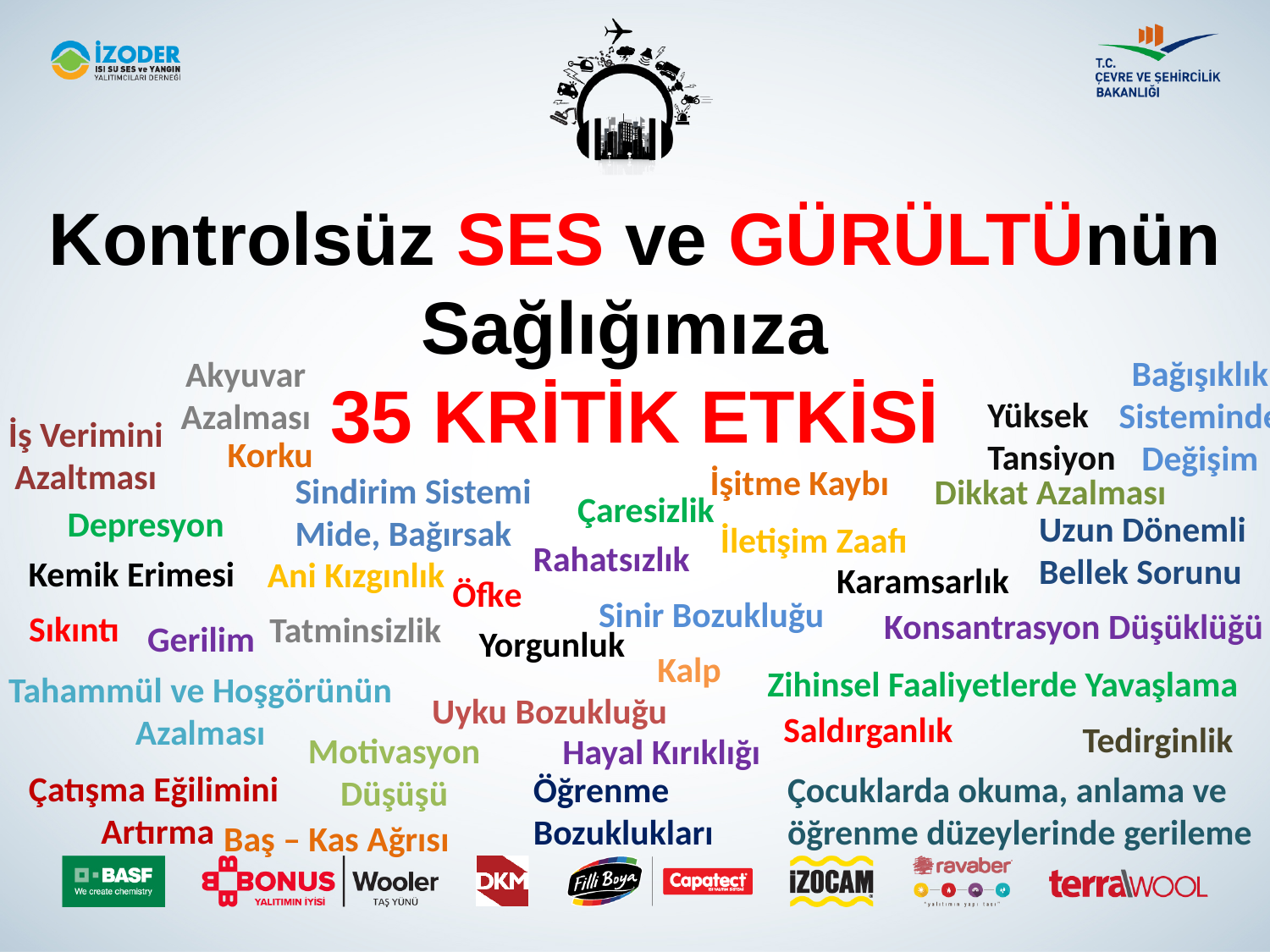

Kontrolsüz SES ve GÜRÜLTÜnün
Sağlığımıza
35 KRİTİK ETKİSİ
Bağışıklık Sisteminde Değişim
Akyuvar Azalması
Yüksek Tansiyon
İş Verimini Azaltması
Korku
İşitme Kaybı
Sindirim Sistemi
Mide, Bağırsak
Dikkat Azalması
Çaresizlik
Depresyon
Uzun Dönemli Bellek Sorunu
İletişim Zaafı
Rahatsızlık
Kemik Erimesi
Ani Kızgınlık
Karamsarlık
Öfke
Sinir Bozukluğu
Konsantrasyon Düşüklüğü
Sıkıntı
Tatminsizlik
Gerilim
Yorgunluk
Kalp
Zihinsel Faaliyetlerde Yavaşlama
Tahammül ve Hoşgörünün Azalması
Uyku Bozukluğu
Saldırganlık
Tedirginlik
Motivasyon Düşüşü
Hayal Kırıklığı
Çatışma Eğilimini
Artırma
Öğrenme
Bozuklukları
Çocuklarda okuma, anlama ve öğrenme düzeylerinde gerileme
Baş – Kas Ağrısı